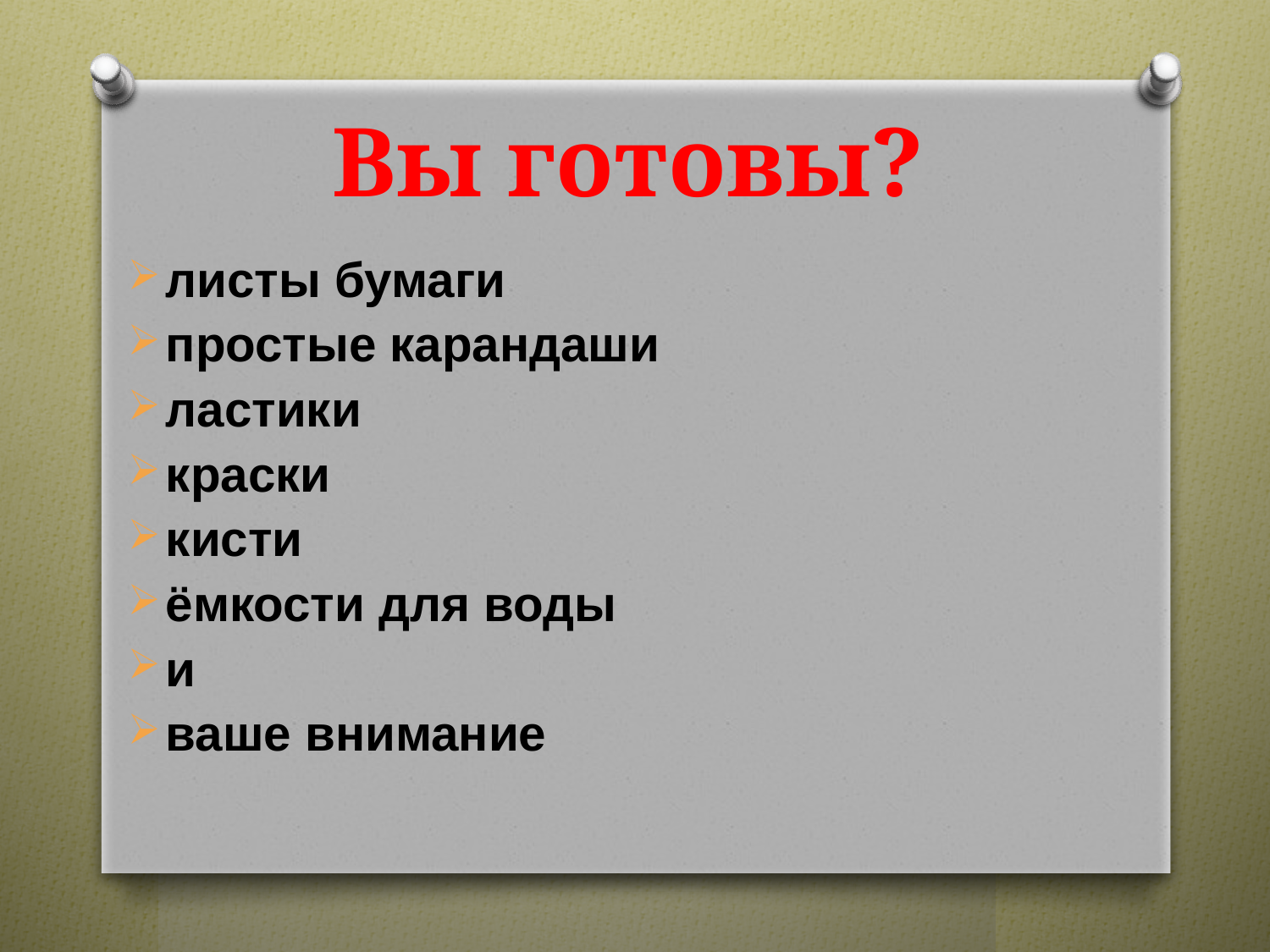

# Вы готовы?
листы бумаги
простые карандаши
ластики
краски
кисти
ёмкости для воды
и
ваше внимание